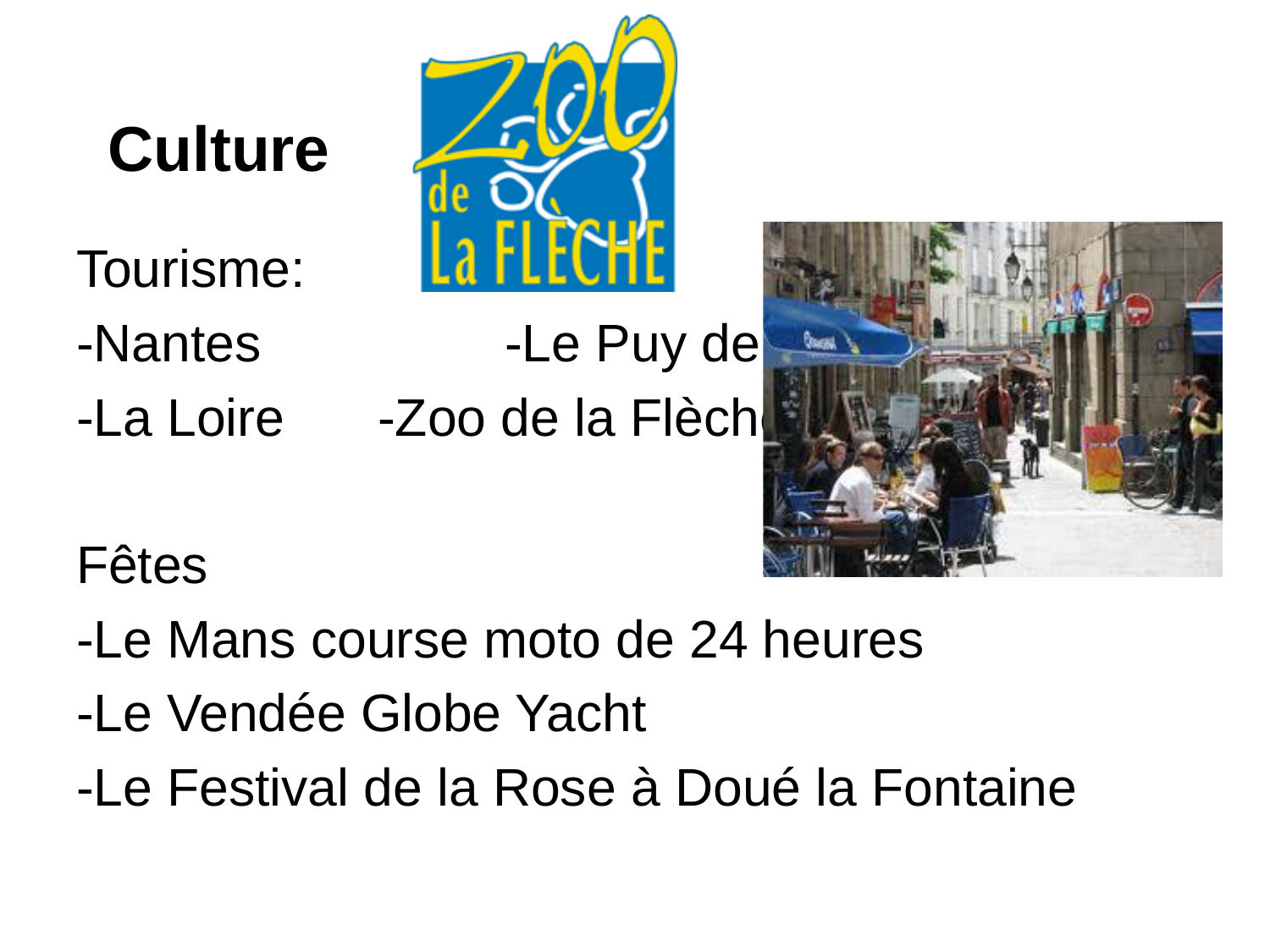

# Culture
Tourisme:
-Nantes		-Le Puy de Fou
-La Loire	-Zoo de la Flèche

Fêtes
-Le Mans course moto de 24 heures
-Le Vendée Globe Yacht
-Le Festival de la Rose à Doué la Fontaine